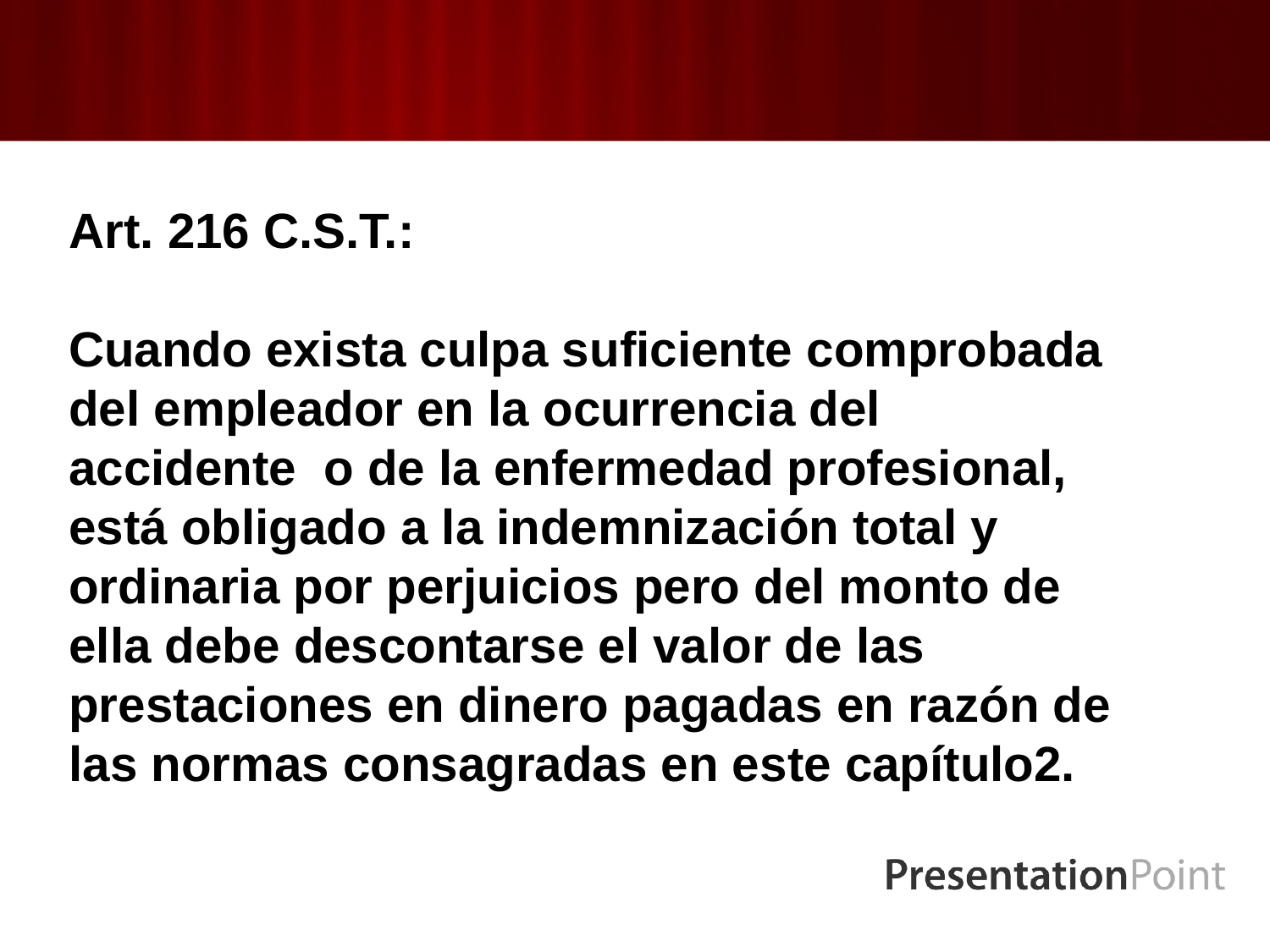

Art. 216 C.S.T.:

Cuando exista culpa suficiente comprobada del empleador en la ocurrencia del accidente  o de la enfermedad profesional, está obligado a la indemnización total y ordinaria por perjuicios pero del monto de ella debe descontarse el valor de las prestaciones en dinero pagadas en razón de las normas consagradas en este capítulo2.